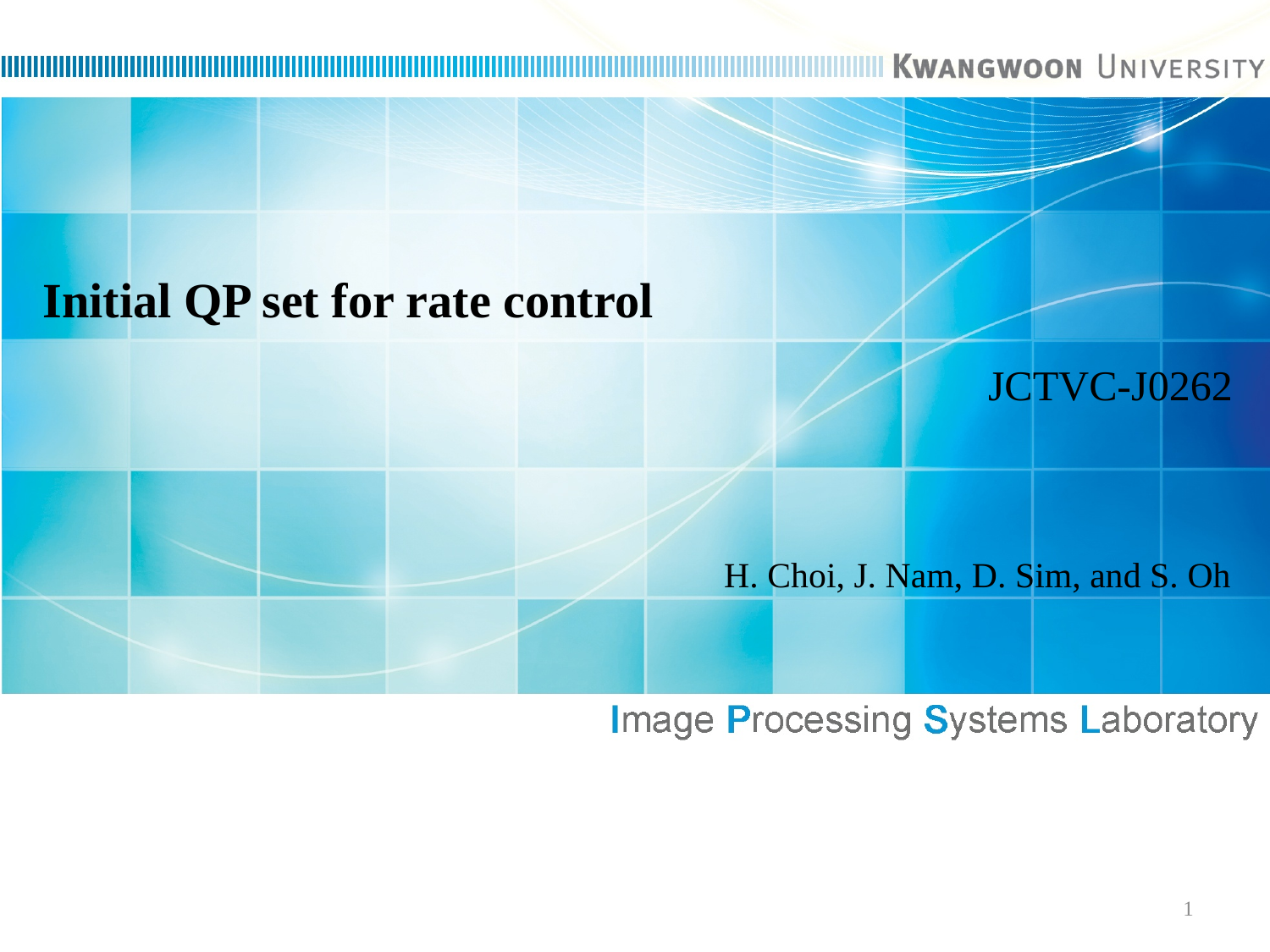

# Initial QP set for rate control
JCTVC-J0262
H. Choi, J. Nam, D. Sim, and S. Oh
1